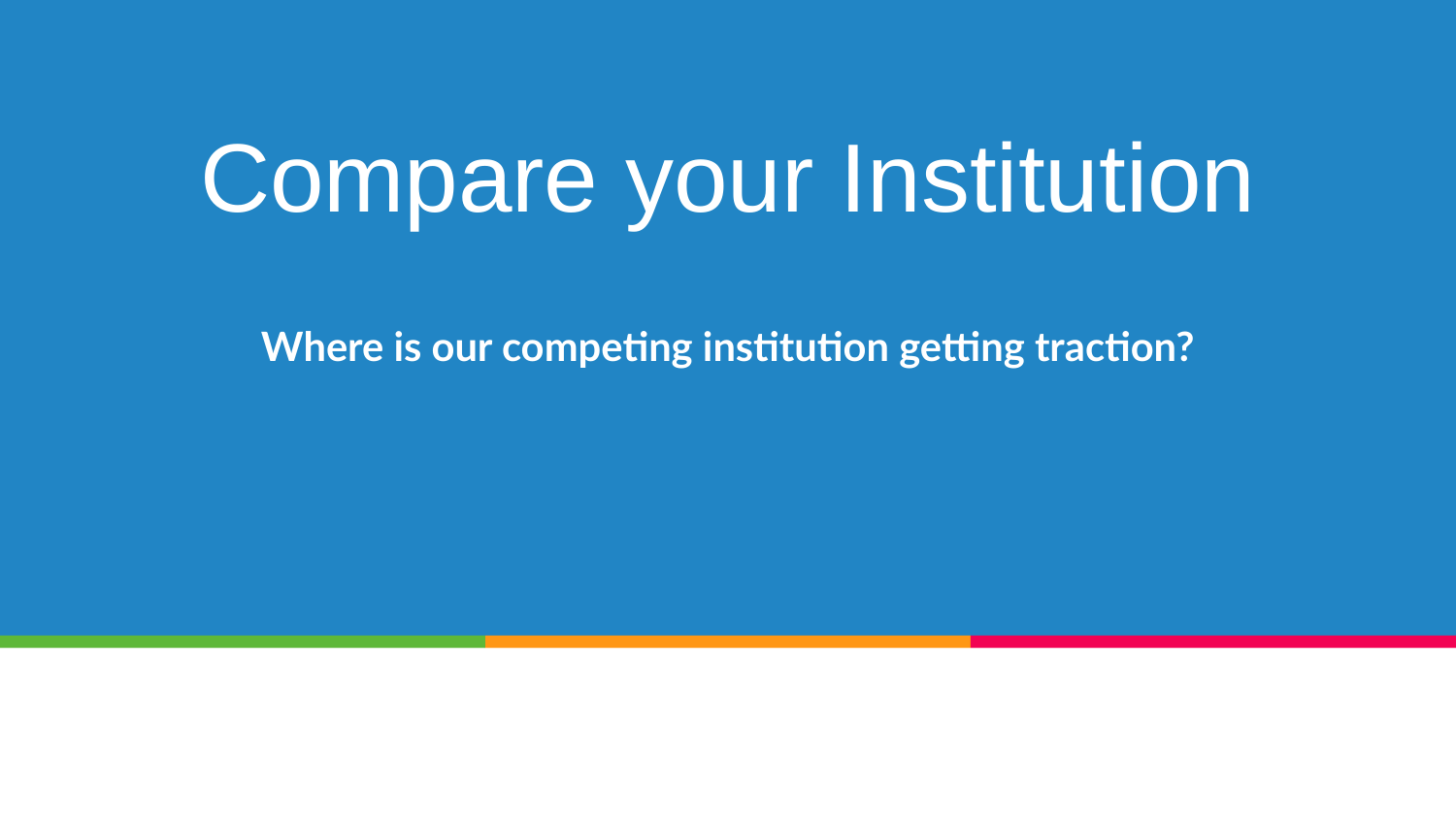

# Compare your Institution
Where is our competing institution getting traction?